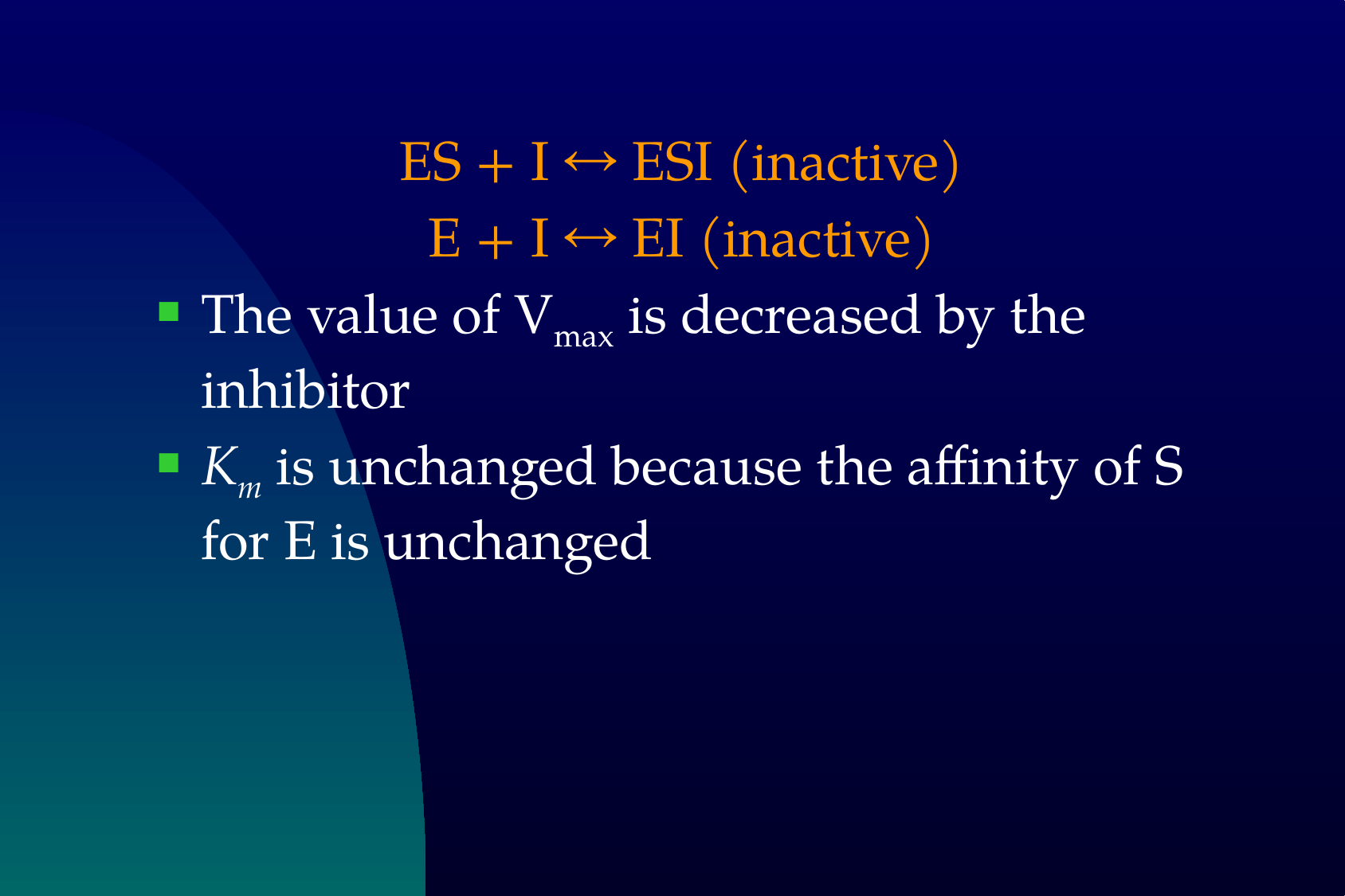

ES + I ↔ ESI (inactive)
E + I ↔ EI (inactive)
The value of Vmax is decreased by the inhibitor
Km is unchanged because the affinity of S for E is unchanged